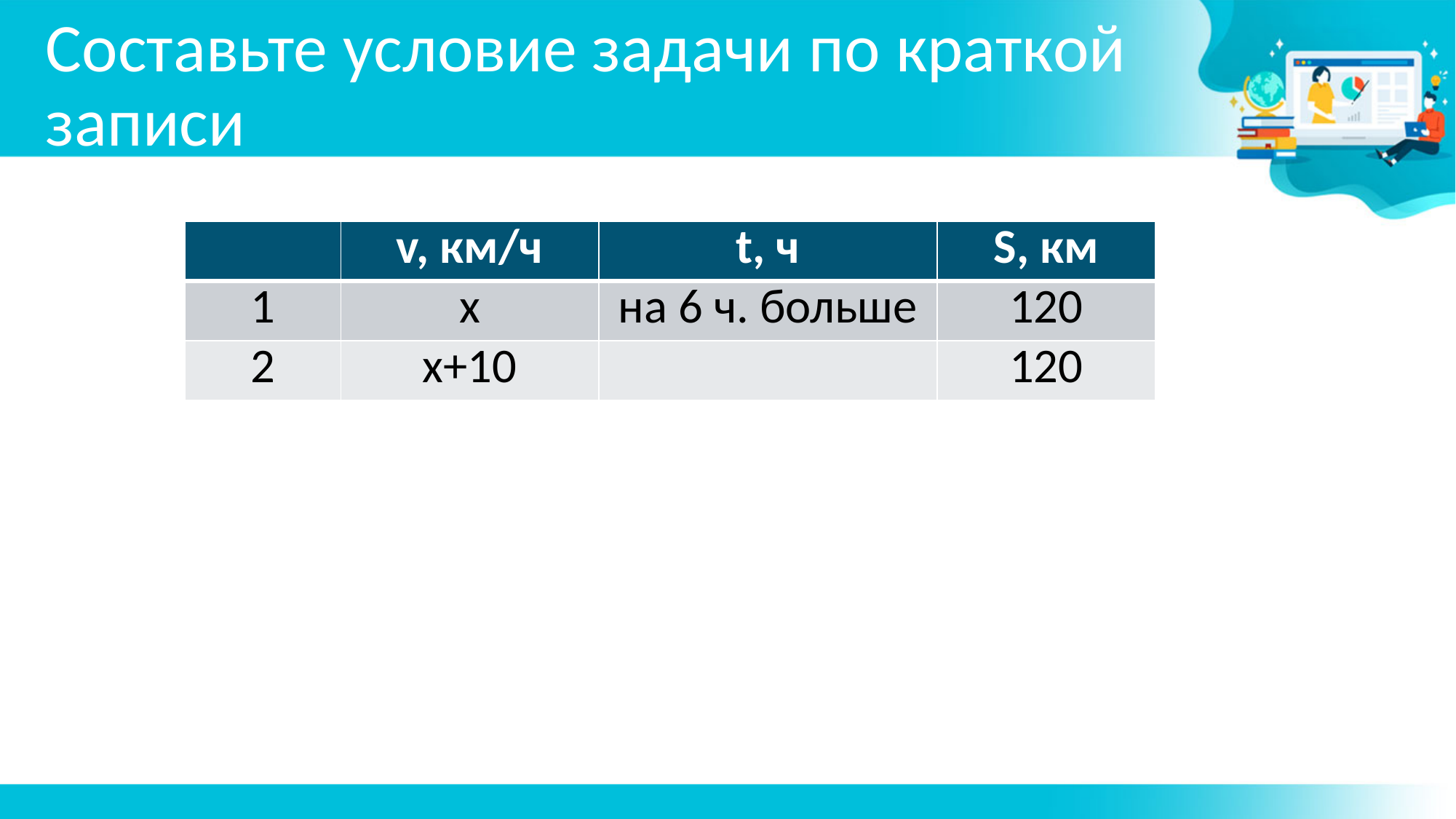

# Составьте условие задачи по краткой записи
|  | v, км/ч | t, ч | S, км |
| --- | --- | --- | --- |
| 1 | x | на 6 ч. больше | 120 |
| 2 | x+10 |  | 120 |